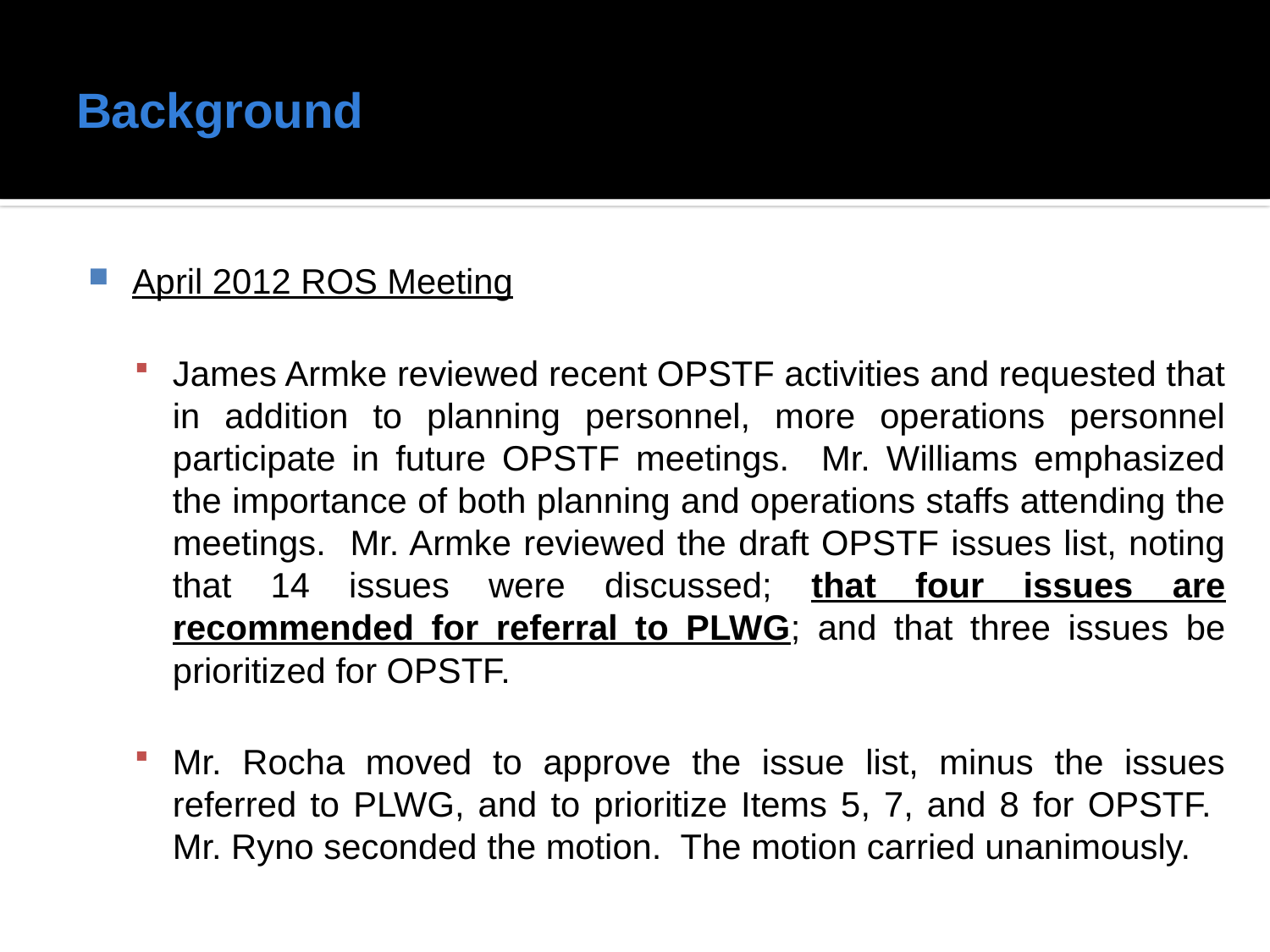

# Background
April 2012 ROS Meeting

James Armke reviewed recent OPSTF activities and requested that in addition to planning personnel, more operations personnel participate in future OPSTF meetings.  Mr. Williams emphasized the importance of both planning and operations staffs attending the meetings.  Mr. Armke reviewed the draft OPSTF issues list, noting that 14 issues were discussed; that four issues are recommended for referral to PLWG; and that three issues be prioritized for OPSTF.

Mr. Rocha moved to approve the issue list, minus the issues referred to PLWG, and to prioritize Items 5, 7, and 8 for OPSTF.  Mr. Ryno seconded the motion.  The motion carried unanimously.